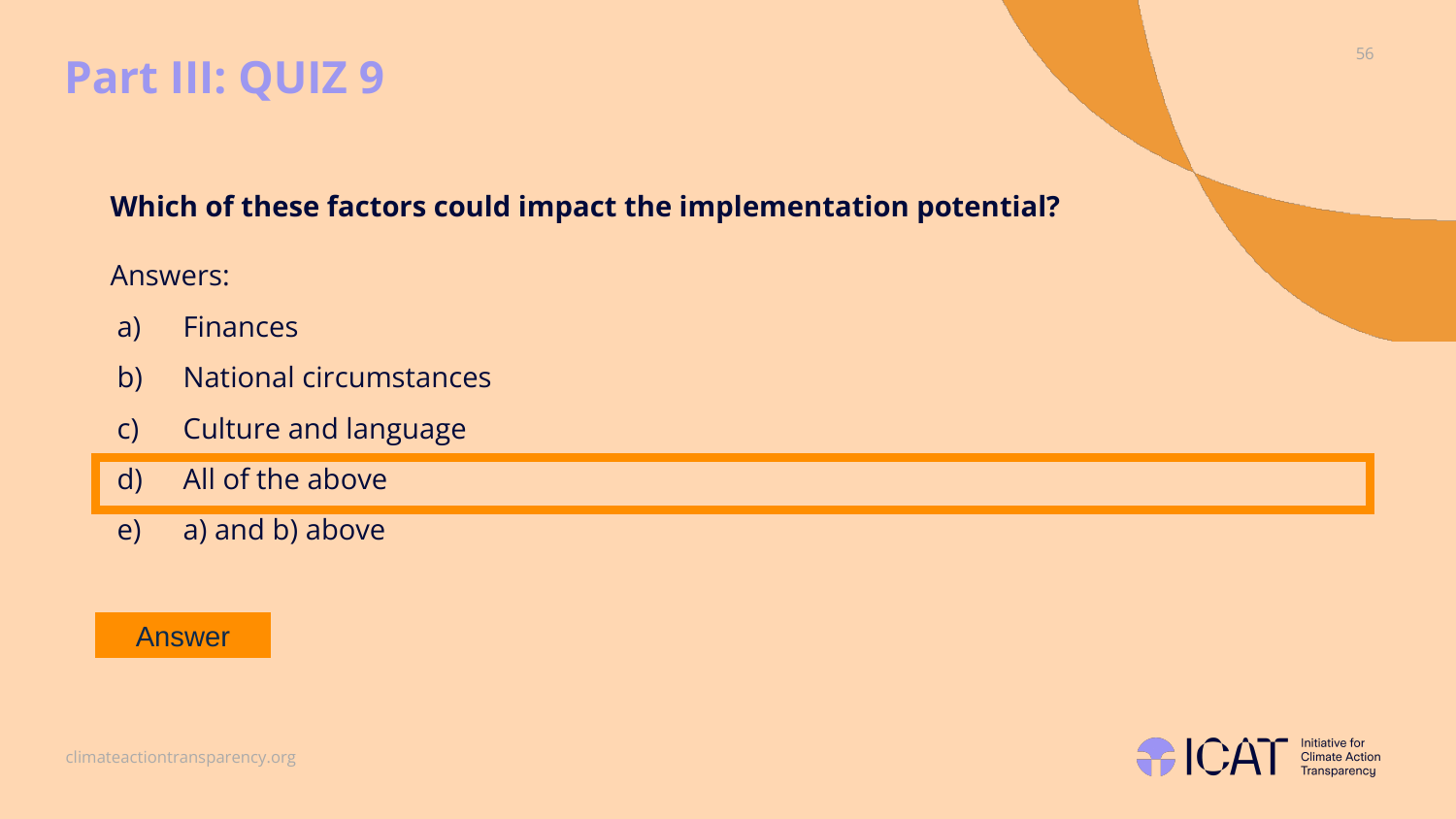

# Part III: QUIZ 9
Which of these factors could impact the implementation potential?
Answers:
Finances
National circumstances
Culture and language
All of the above
a) and b) above

Answer